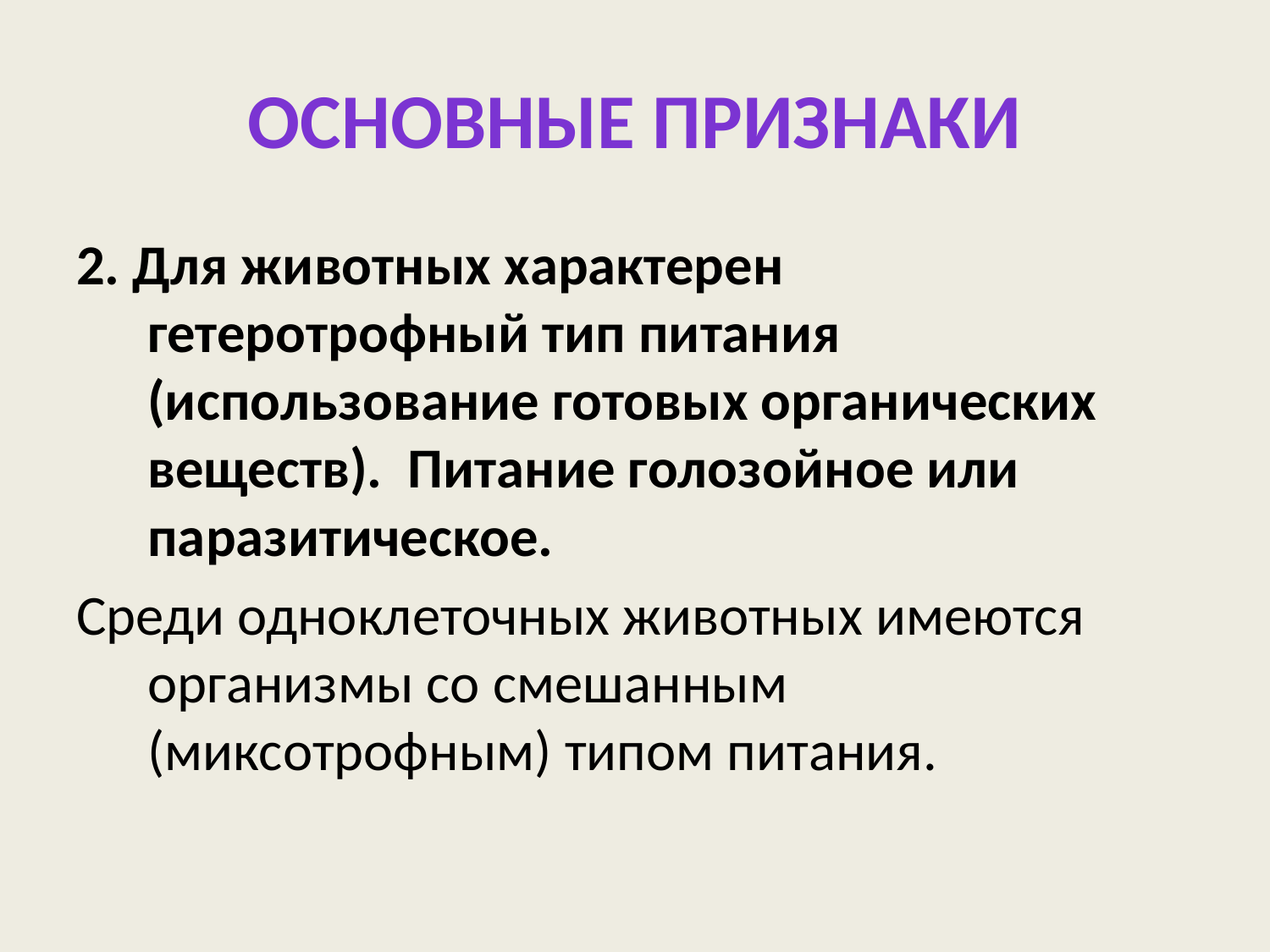

# Основные признаки
2. Для животных характерен гетеротрофный тип питания  (использование готовых органических веществ).  Питание голозойное или паразитическое.
Среди одноклеточных животных имеются организмы со смешанным (миксотрофным) типом питания.